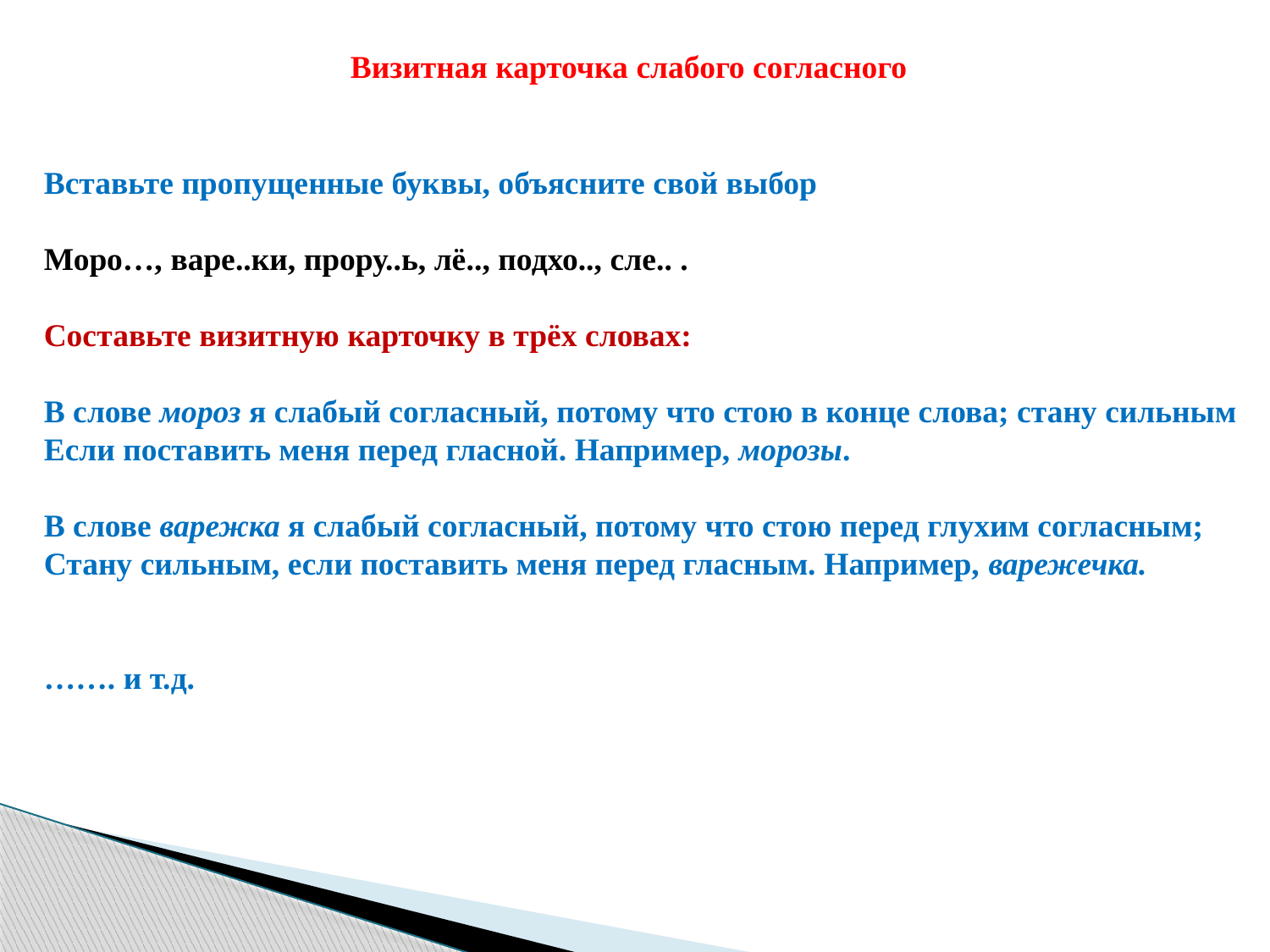

Визитная карточка слабого согласного
Вставьте пропущенные буквы, объясните свой выбор

Моро…, варе..ки, прору..ь, лё.., подхо.., сле.. .

Составьте визитную карточку в трёх словах:

В слове мороз я слабый согласный, потому что стою в конце слова; стану сильным
Если поставить меня перед гласной. Например, морозы.

В слове варежка я слабый согласный, потому что стою перед глухим согласным;
Стану сильным, если поставить меня перед гласным. Например, варежечка.

……. и т.д.